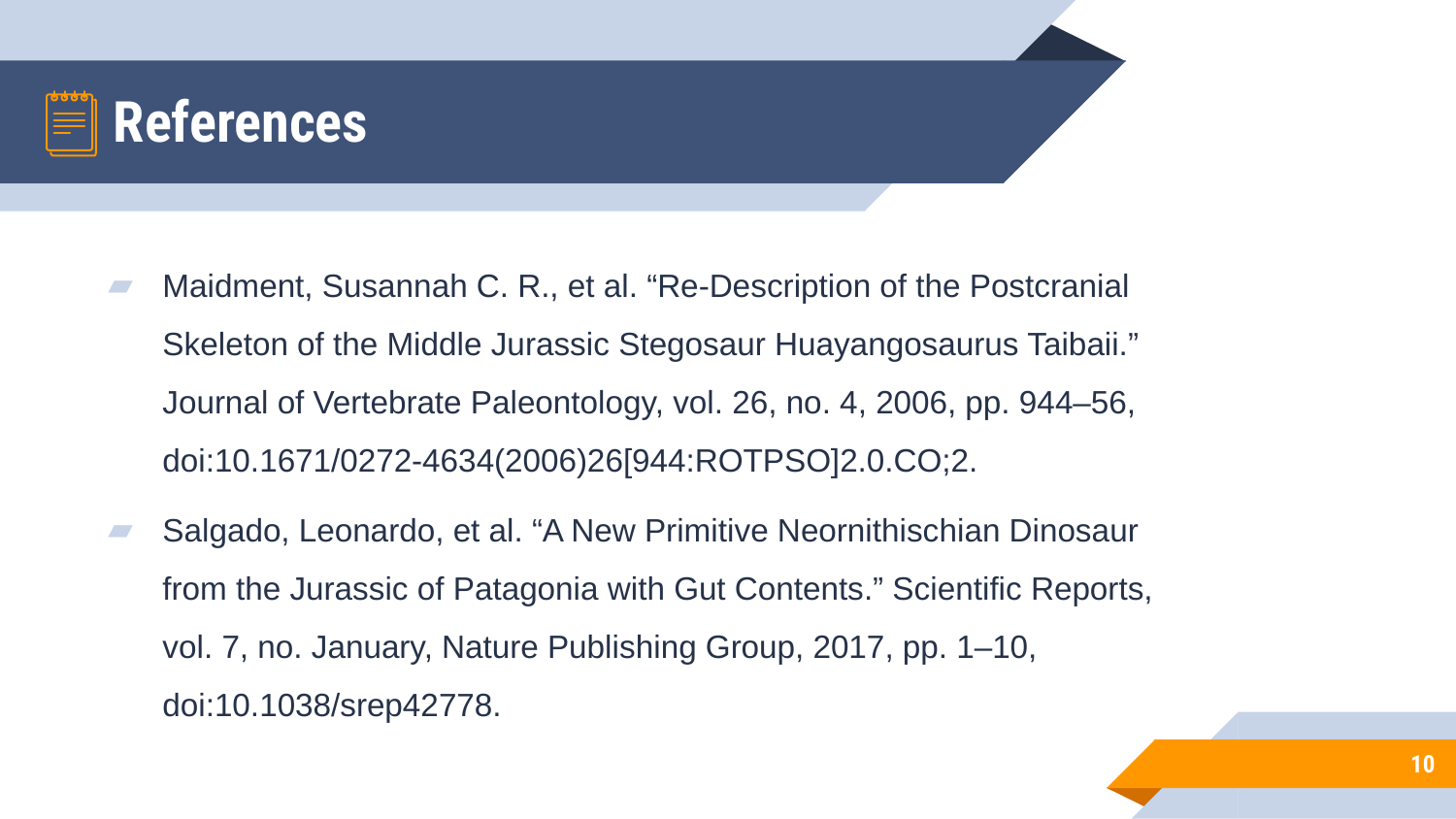

# References

Maidment, Susannah C. R., et al. “Re-Description of the Postcranial Skeleton of the Middle Jurassic Stegosaur Huayangosaurus Taibaii.” Journal of Vertebrate Paleontology, vol. 26, no. 4, 2006, pp. 944–56, doi:10.1671/0272-4634(2006)26[944:ROTPSO]2.0.CO;2.
Salgado, Leonardo, et al. “A New Primitive Neornithischian Dinosaur from the Jurassic of Patagonia with Gut Contents.” Scientific Reports, vol. 7, no. January, Nature Publishing Group, 2017, pp. 1–10, doi:10.1038/srep42778.

10